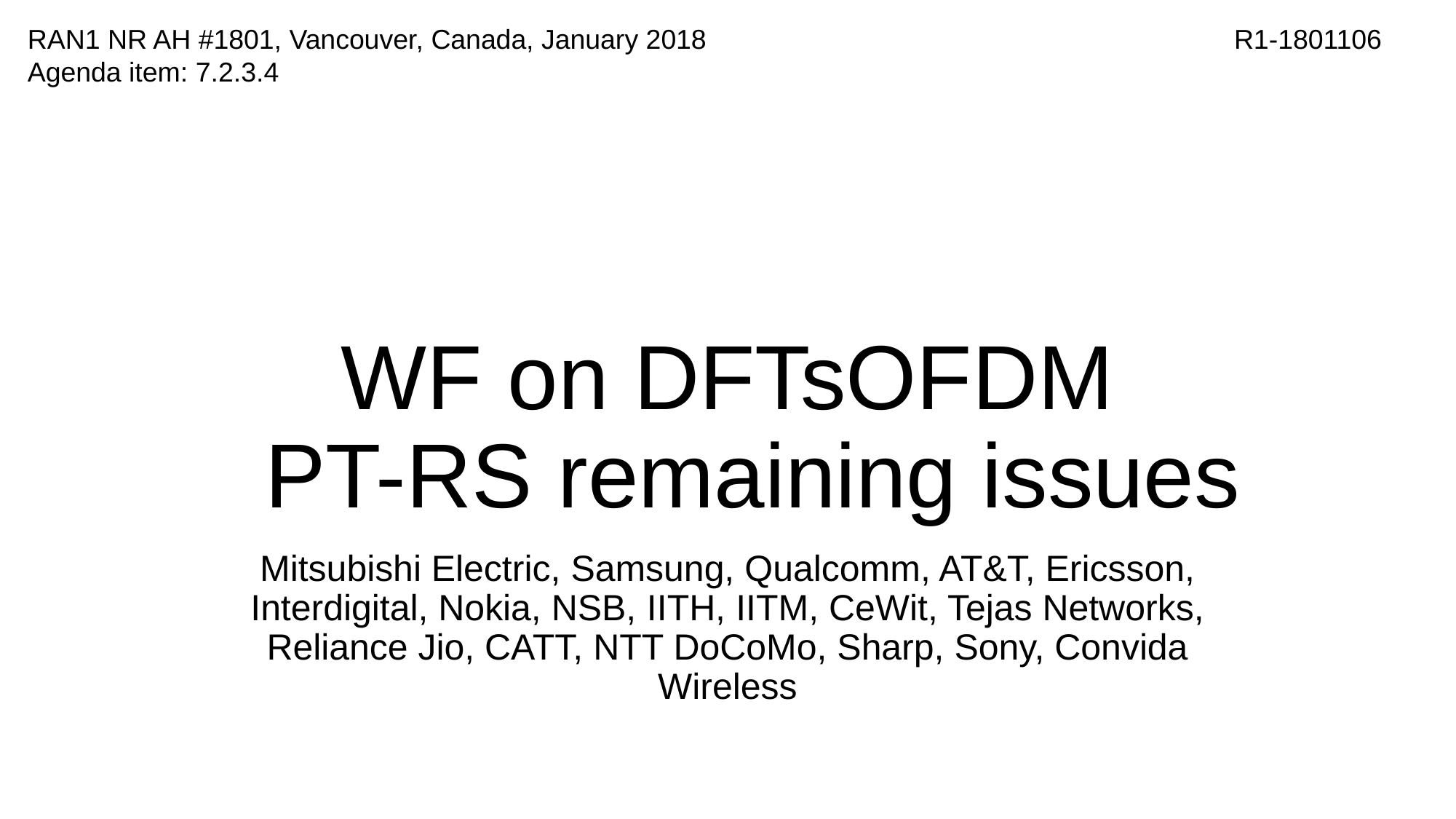

RAN1 NR AH #1801, Vancouver, Canada, January 2018
Agenda item: 7.2.3.4
R1-1801106
# WF on DFTsOFDM PT-RS remaining issues
Mitsubishi Electric, Samsung, Qualcomm, AT&T, Ericsson, Interdigital, Nokia, NSB, IITH, IITM, CeWit, Tejas Networks, Reliance Jio, CATT, NTT DoCoMo, Sharp, Sony, Convida Wireless